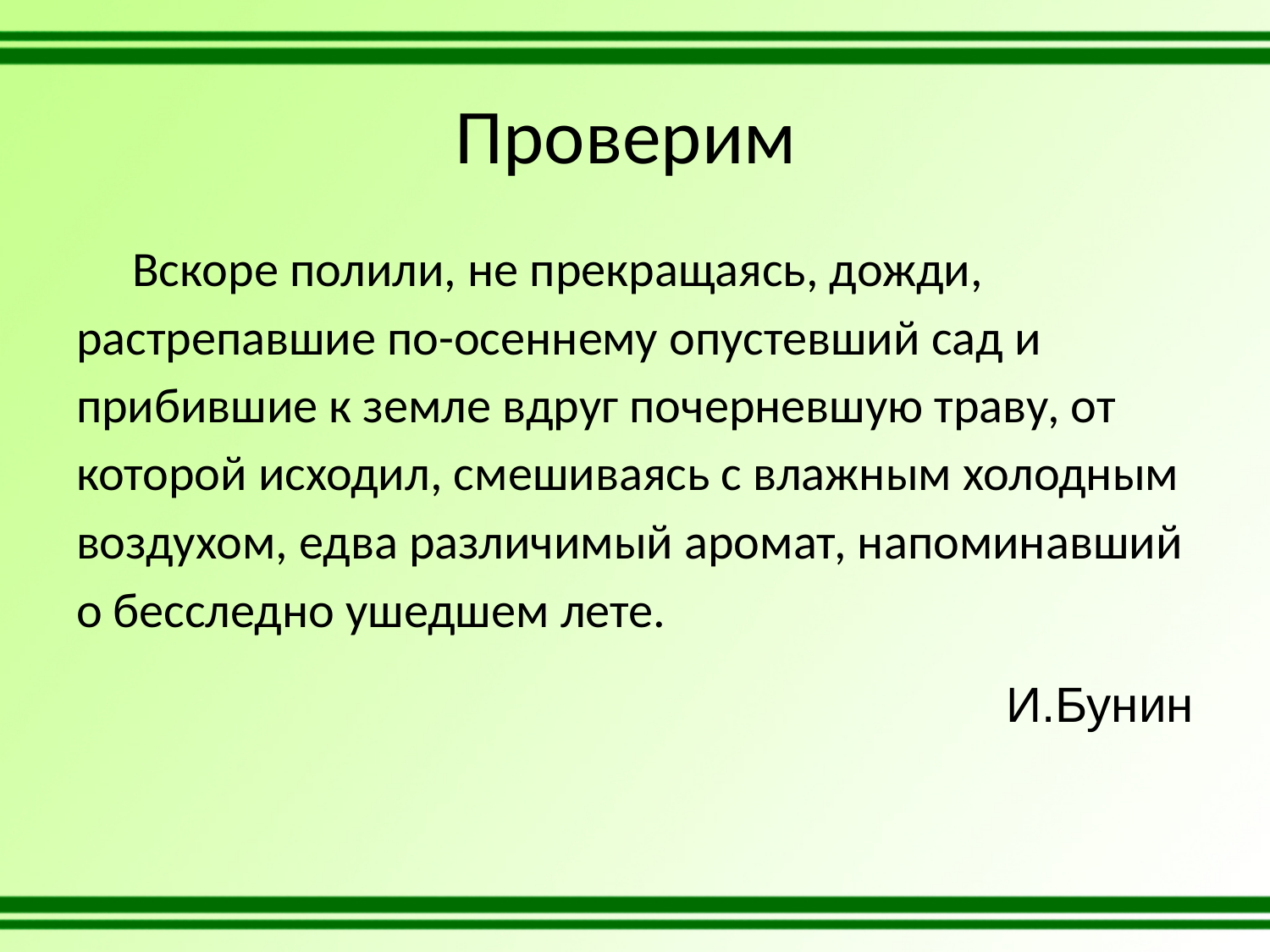

# Проверим
     Вскоре полили, не прекращаясь, дожди, растрепавшие по-осеннему опустевший сад и прибившие к земле вдруг почерневшую траву, от которой исходил, смешиваясь с влажным холодным воздухом, едва различимый аромат, напоминавший о бесследно ушедшем лете.
                                                                       И.Бунин